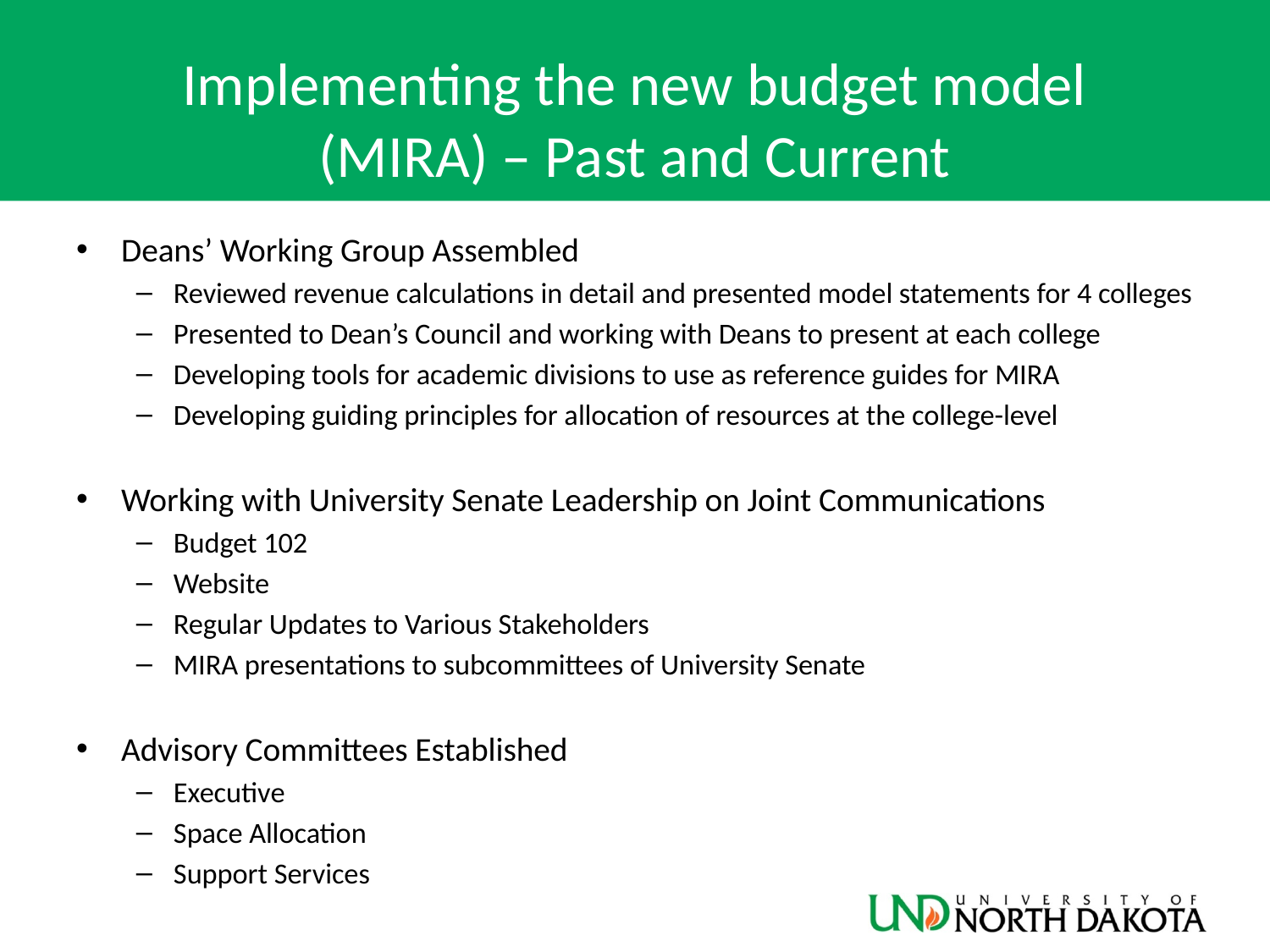

# Implementing the new budget model (MIRA) – Past and Current
Deans’ Working Group Assembled
Reviewed revenue calculations in detail and presented model statements for 4 colleges
Presented to Dean’s Council and working with Deans to present at each college
Developing tools for academic divisions to use as reference guides for MIRA
Developing guiding principles for allocation of resources at the college-level

Working with University Senate Leadership on Joint Communications
Budget 102
Website
Regular Updates to Various Stakeholders
MIRA presentations to subcommittees of University Senate

Advisory Committees Established
Executive
Space Allocation
Support Services